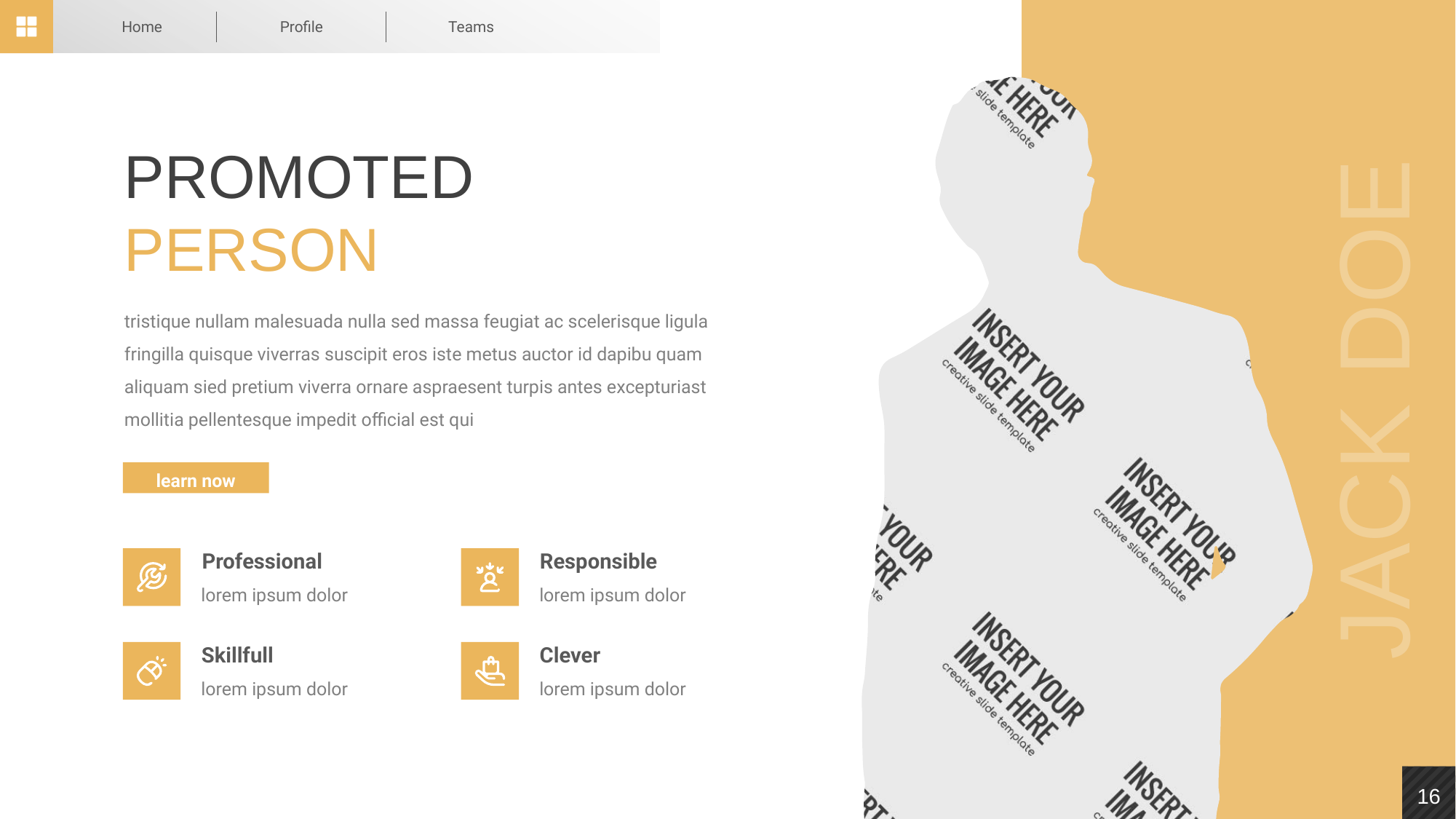

Home
Profile
Teams

16

PROMOTED
PERSON
tristique nullam malesuada nulla sed massa feugiat ac scelerisque ligula fringilla quisque viverras suscipit eros iste metus auctor id dapibu quam aliquam sied pretium viverra ornare aspraesent turpis antes excepturiast mollitia pellentesque impedit official est qui
JACK DOE
learn now

Professional
Responsible

lorem ipsum dolor
lorem ipsum dolor
Skillfull
Clever

lorem ipsum dolor
lorem ipsum dolor